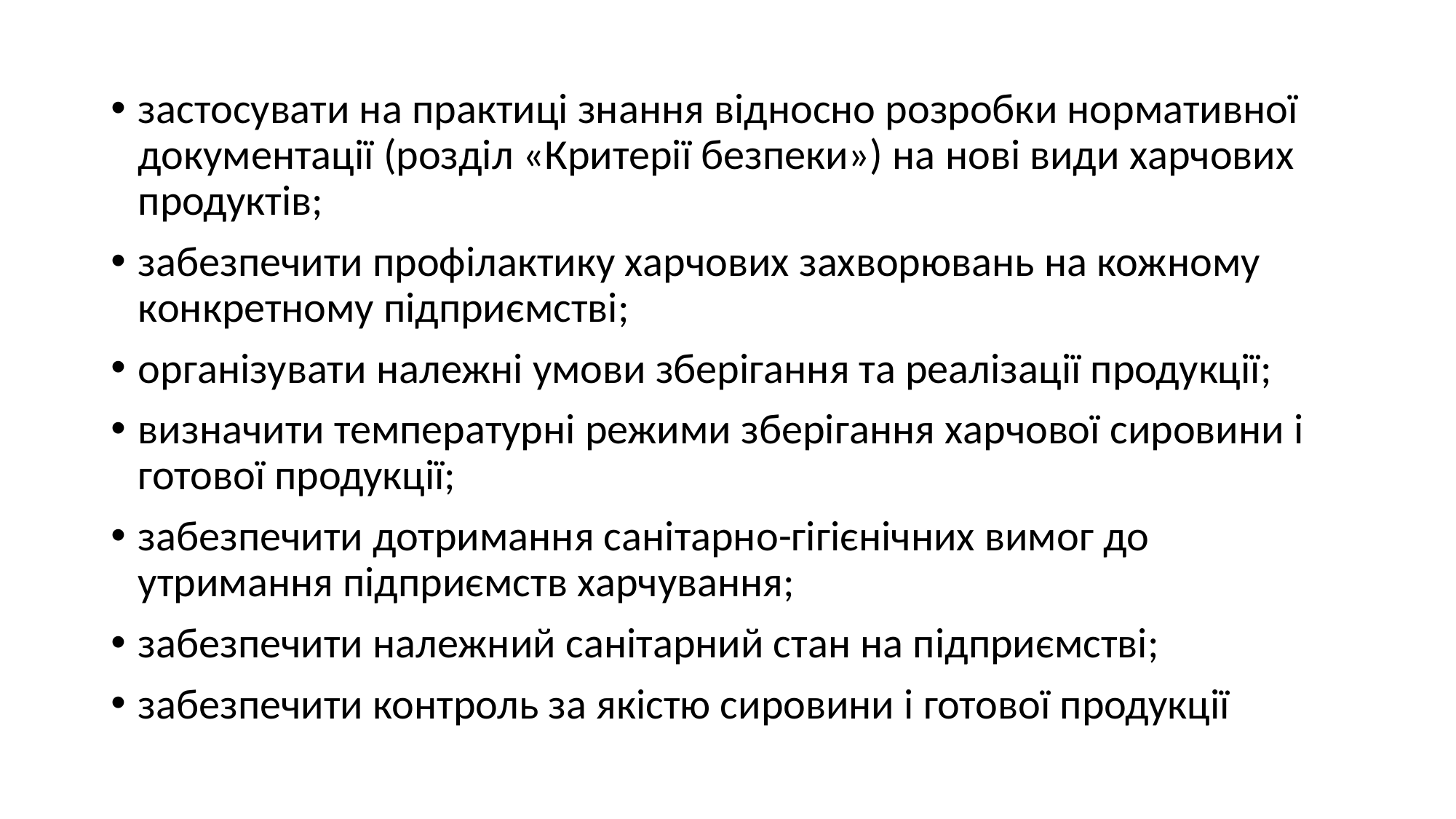

#
застосувати на практиці знання відносно розробки нормативної документації (розділ «Критерії безпеки») на нові види харчових продуктів;
забезпечити профілактику харчових захворювань на кожному конкретному підприємстві;
організувати належні умови зберігання та реалізації продукції;
визначити температурні режими зберігання харчової сировини і готової продукції;
забезпечити дотримання санітарно-гігієнічних вимог до утримання підприємств харчування;
забезпечити належний санітарний стан на підприємстві;
забезпечити контроль за якістю сировини і готової продукції